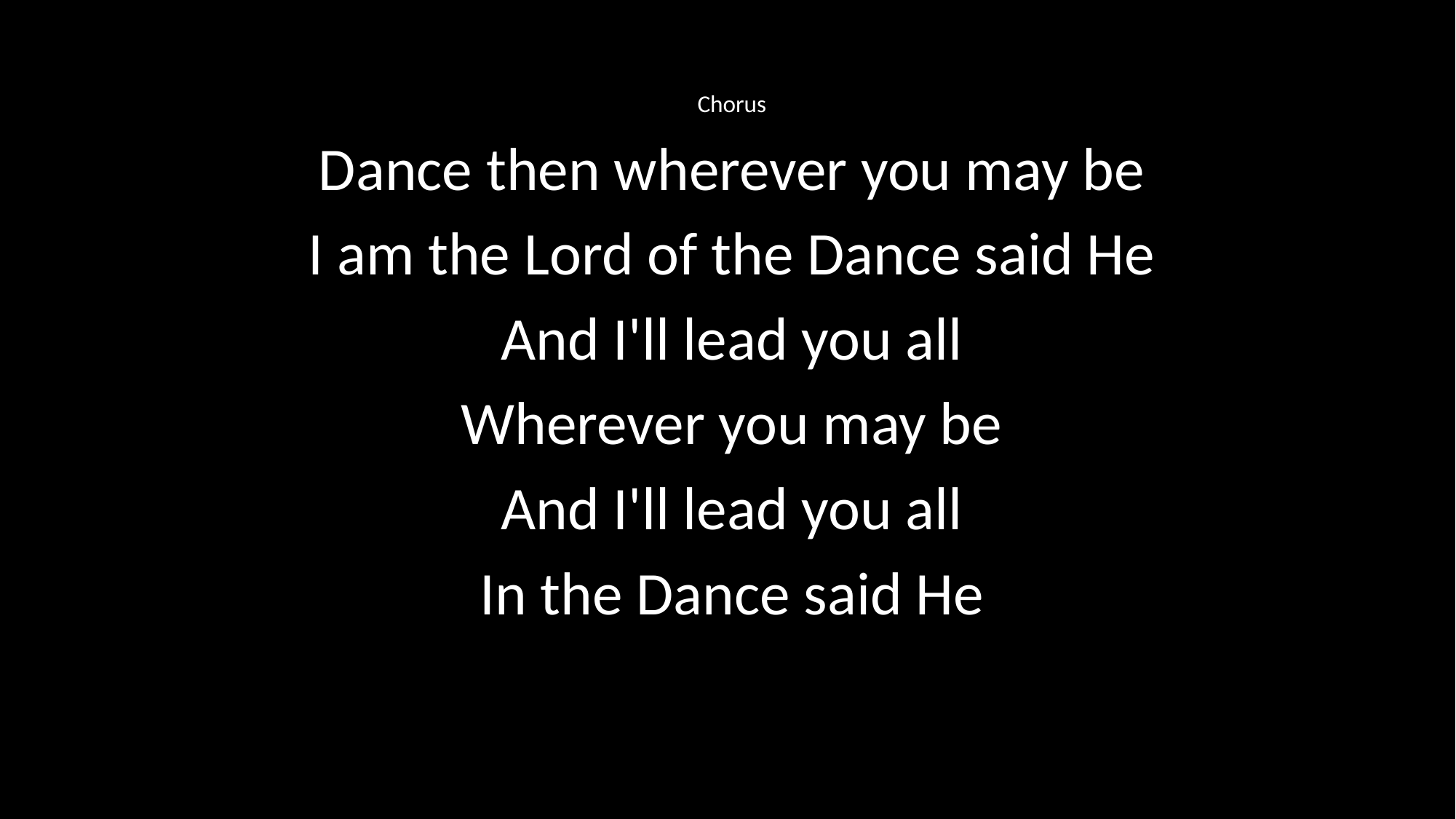

Chorus
Dance then wherever you may be
I am the Lord of the Dance said He
And I'll lead you all
Wherever you may be
And I'll lead you all
In the Dance said He